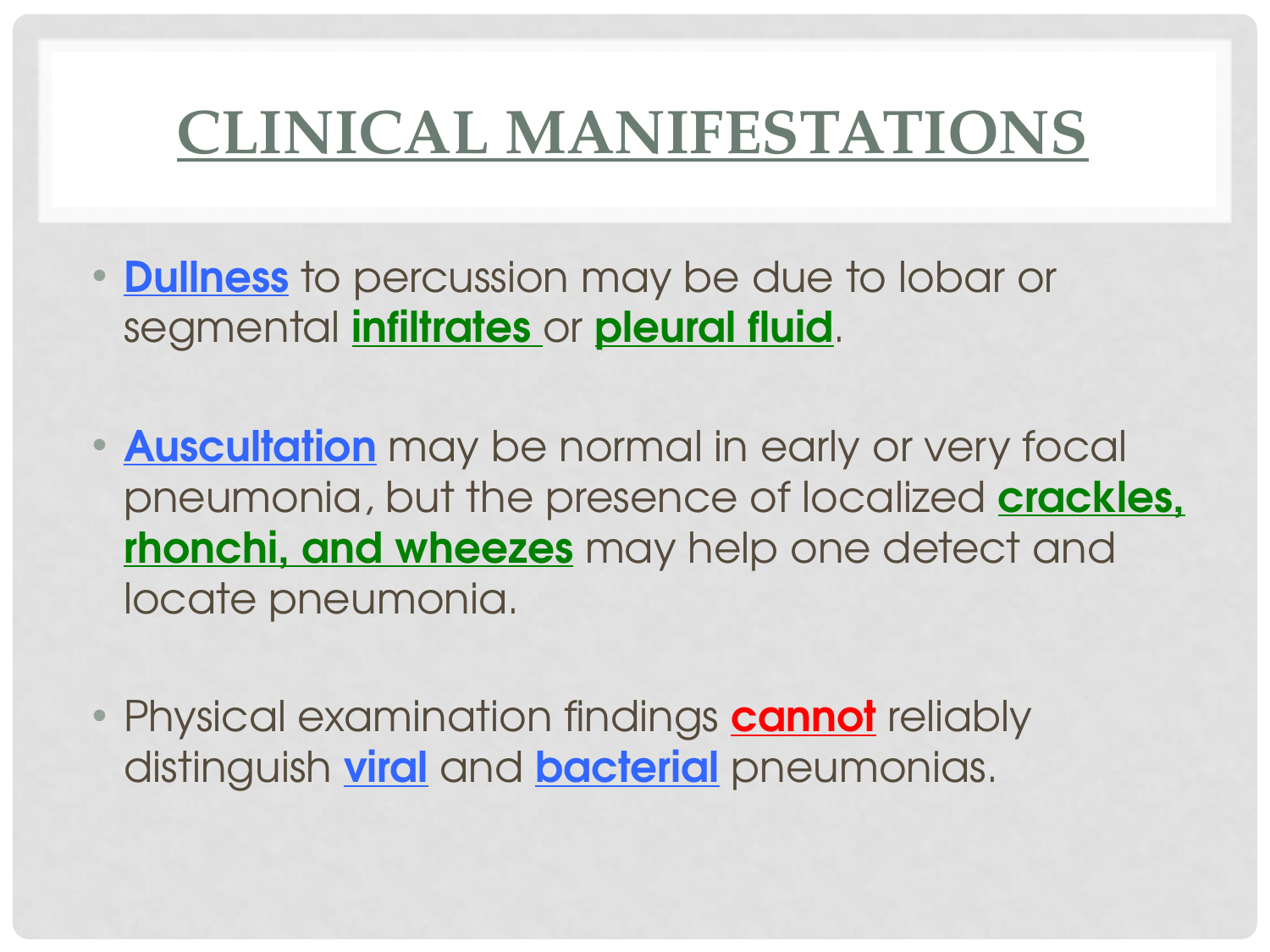

# CLINICAL MANIFESTATIONS
Dullness to percussion may be due to lobar or segmental infiltrates or pleural fluid.

Auscultation may be normal in early or very focal pneumonia, but the presence of localized crackles, rhonchi, and wheezes may help one detect and locate pneumonia.

Physical examination findings cannot reliably distinguish viral and bacterial pneumonias.